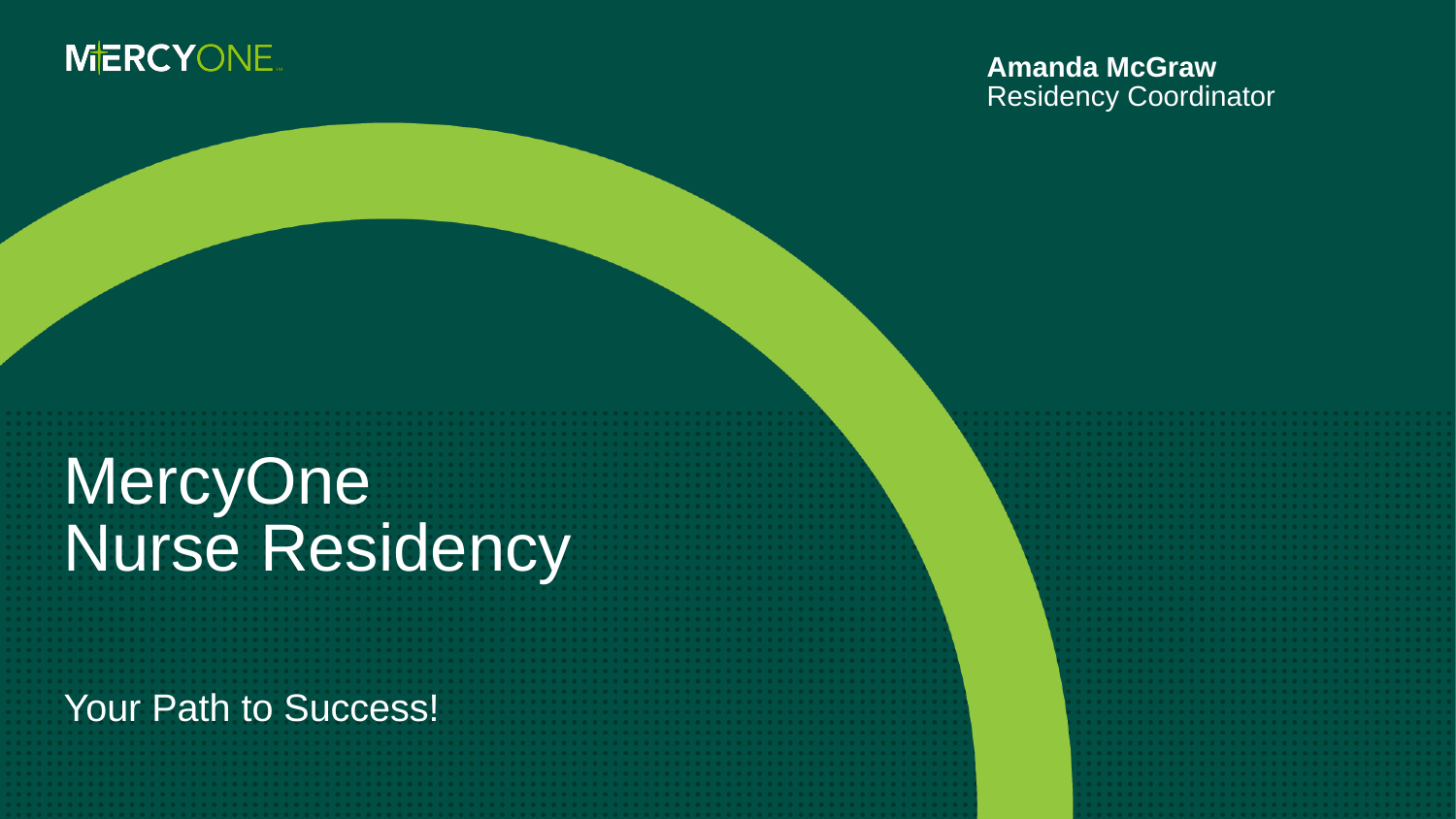

Amanda McGraw
Residency Coordinator
# MercyOne
Nurse Residency
Your Path to Success!